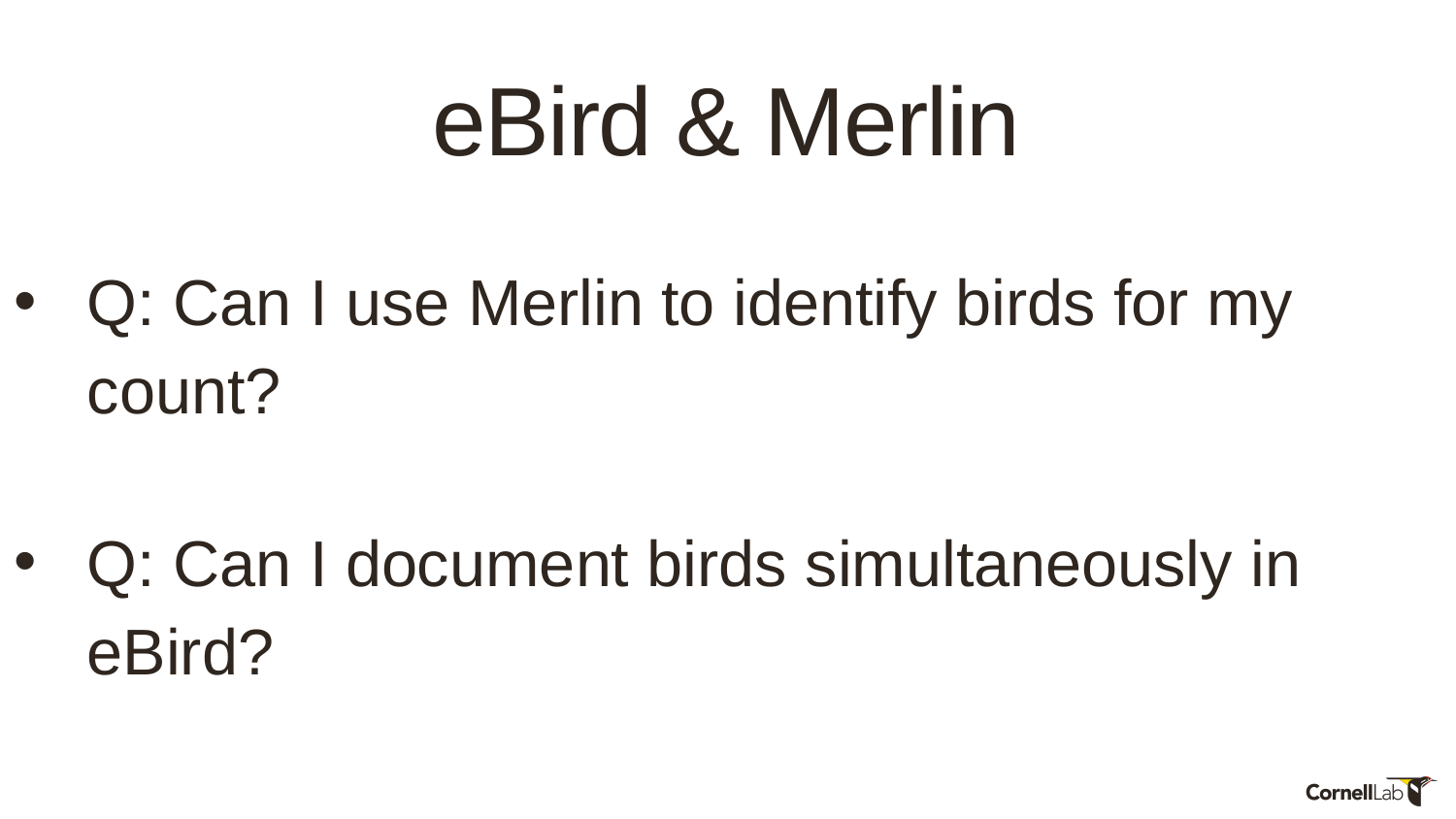

# eBird & Merlin
Q: Can I use Merlin to identify birds for my count?

Q: Can I document birds simultaneously in eBird?